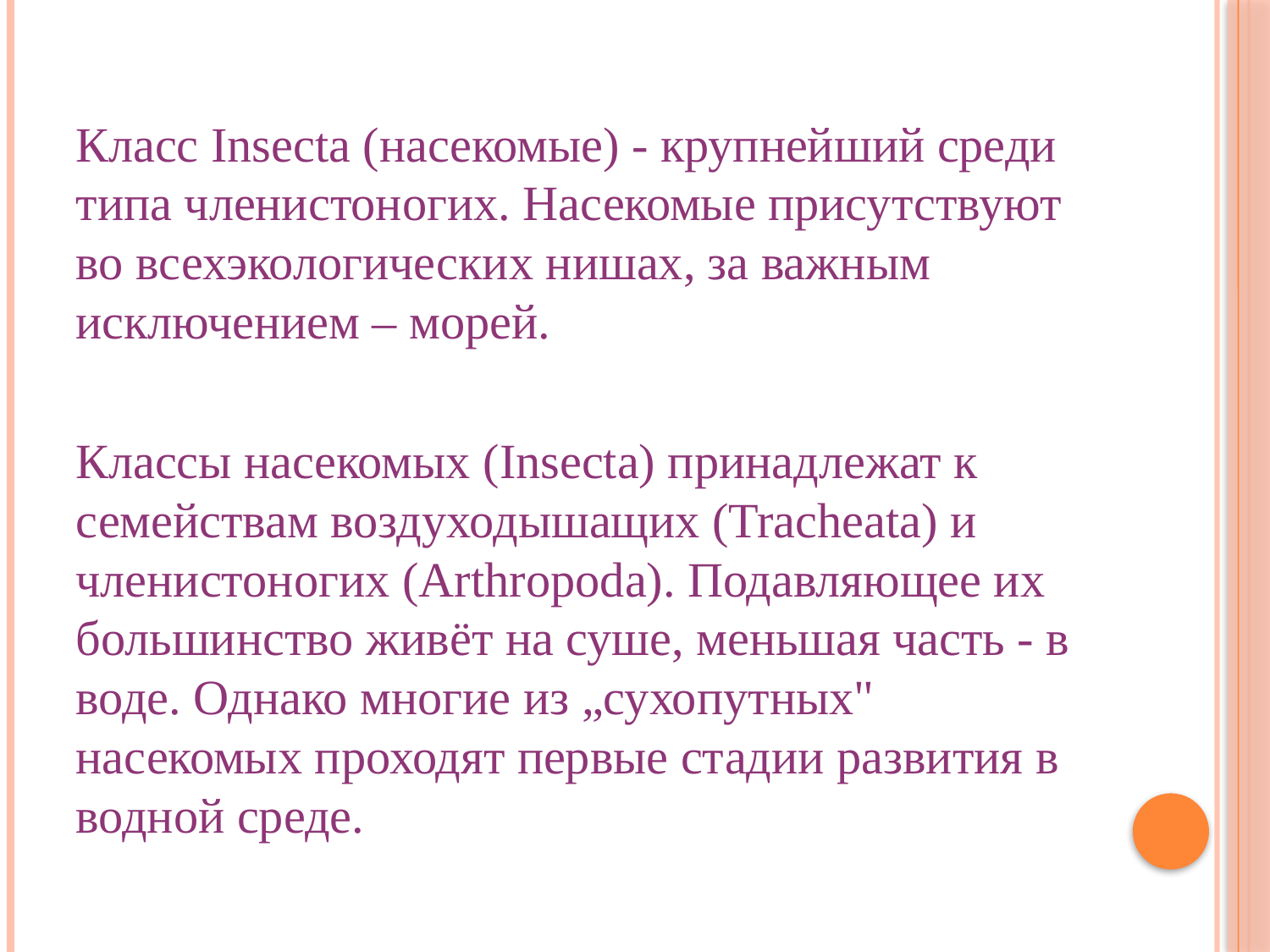

Класс Insecta (насекомые) - крупнейший среди типа членистоногих. Насекомые присутствуют во всехэкологических нишах, за важным исключением – морей.

Классы насекомых (Insecta) принадлежат к семействам воздуходышащих (Tracheata) и членистоногих (Arthropoda). Подавляющее их большинство живёт на суше, меньшая часть - в воде. Однако многие из „сухопутных" насекомых проходят первые стадии развития в водной среде.